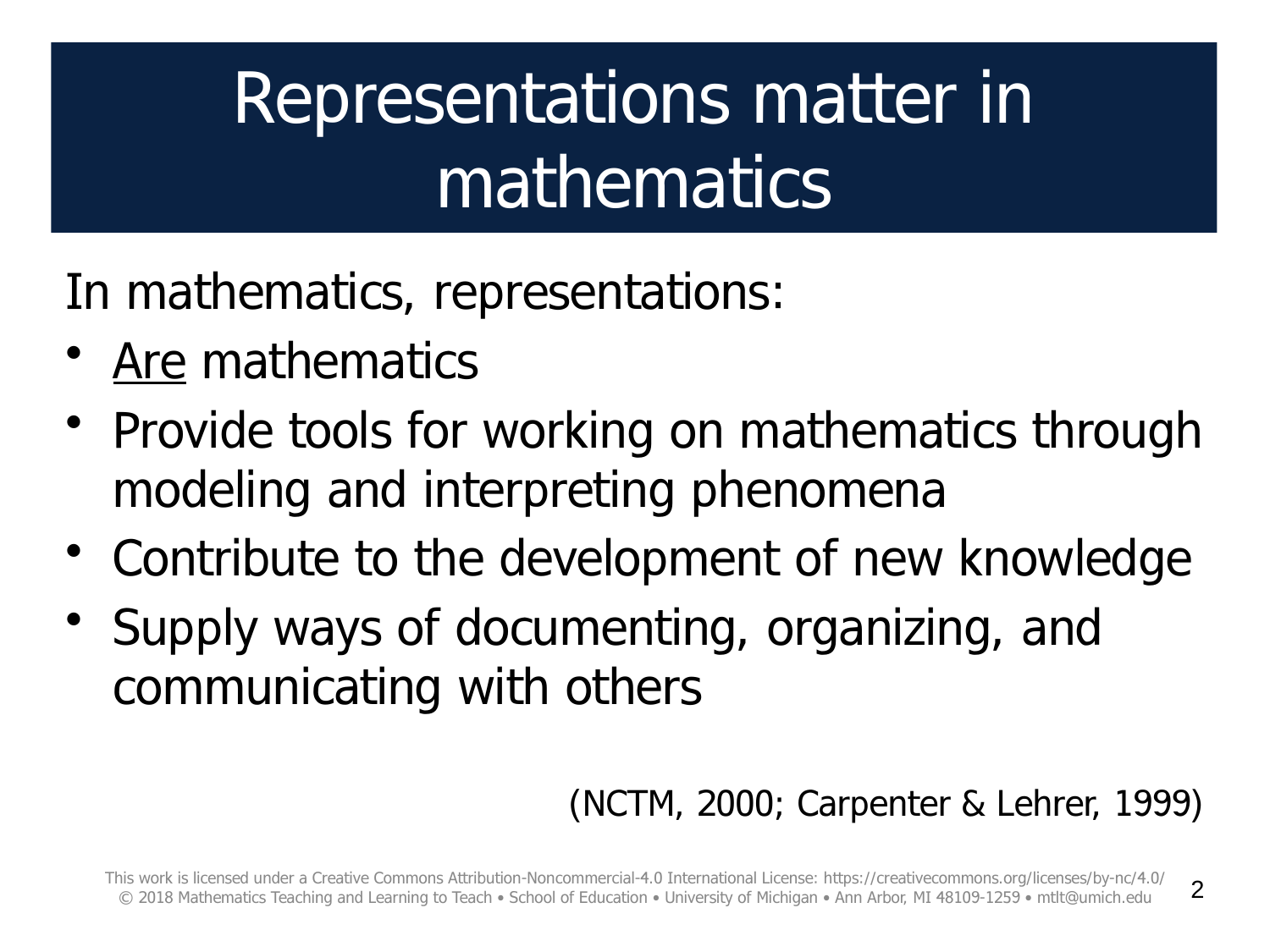

# Representations matter in mathematics
In mathematics, representations:
Are mathematics
Provide tools for working on mathematics through modeling and interpreting phenomena
Contribute to the development of new knowledge
Supply ways of documenting, organizing, and communicating with others

(NCTM, 2000; Carpenter & Lehrer, 1999)
This work is licensed under a Creative Commons Attribution-Noncommercial-4.0 International License: https://creativecommons.org/licenses/by-nc/4.0/
© 2018 Mathematics Teaching and Learning to Teach • School of Education • University of Michigan • Ann Arbor, MI 48109-1259 • mtlt@umich.edu
2